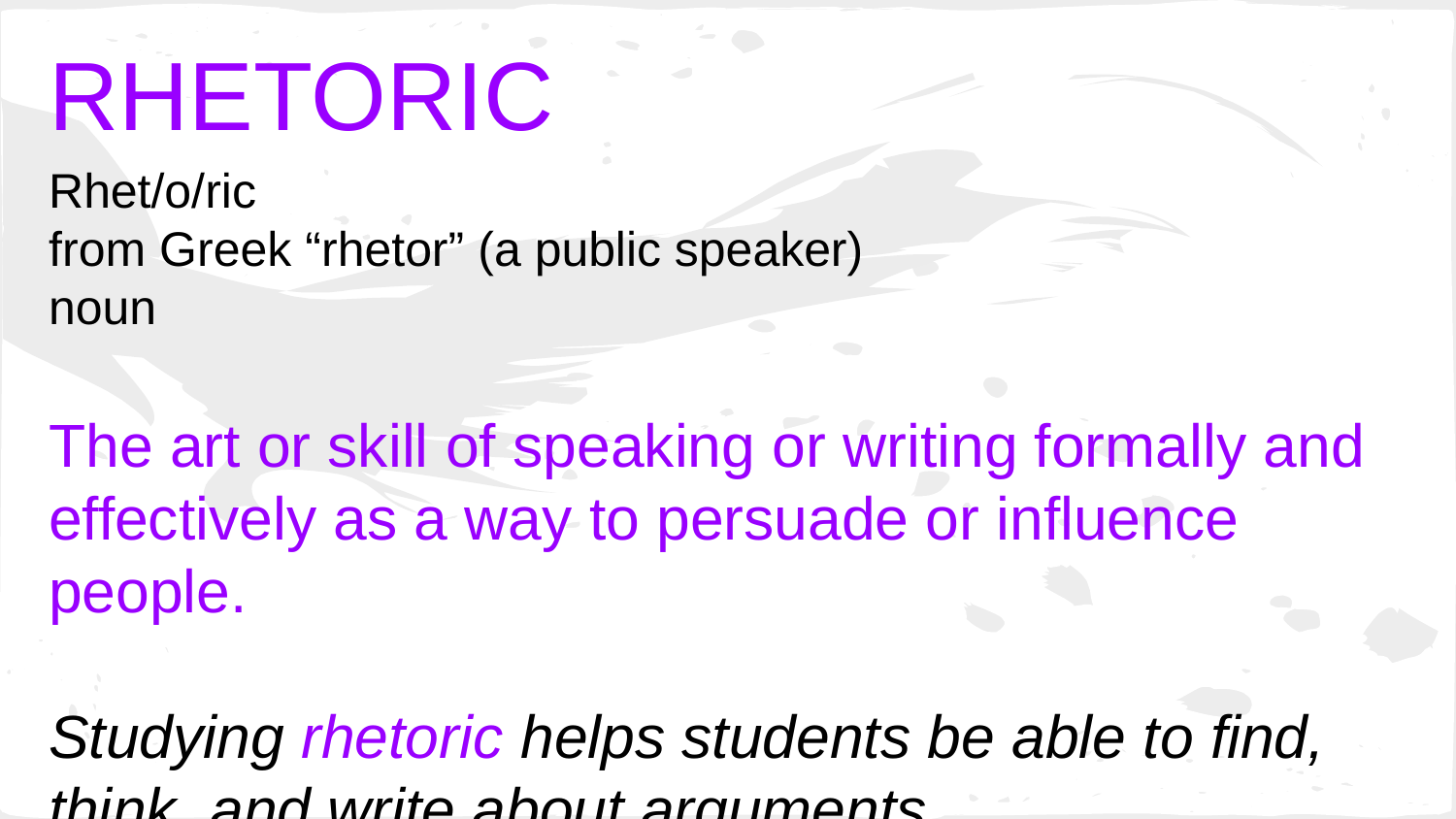

# RHETORIC
Rhet/o/ric
from Greek “rhetor” (a public speaker)
noun

The art or skill of speaking or writing formally and effectively as a way to persuade or influence people.

Studying rhetoric helps students be able to find, think, and write about arguments.